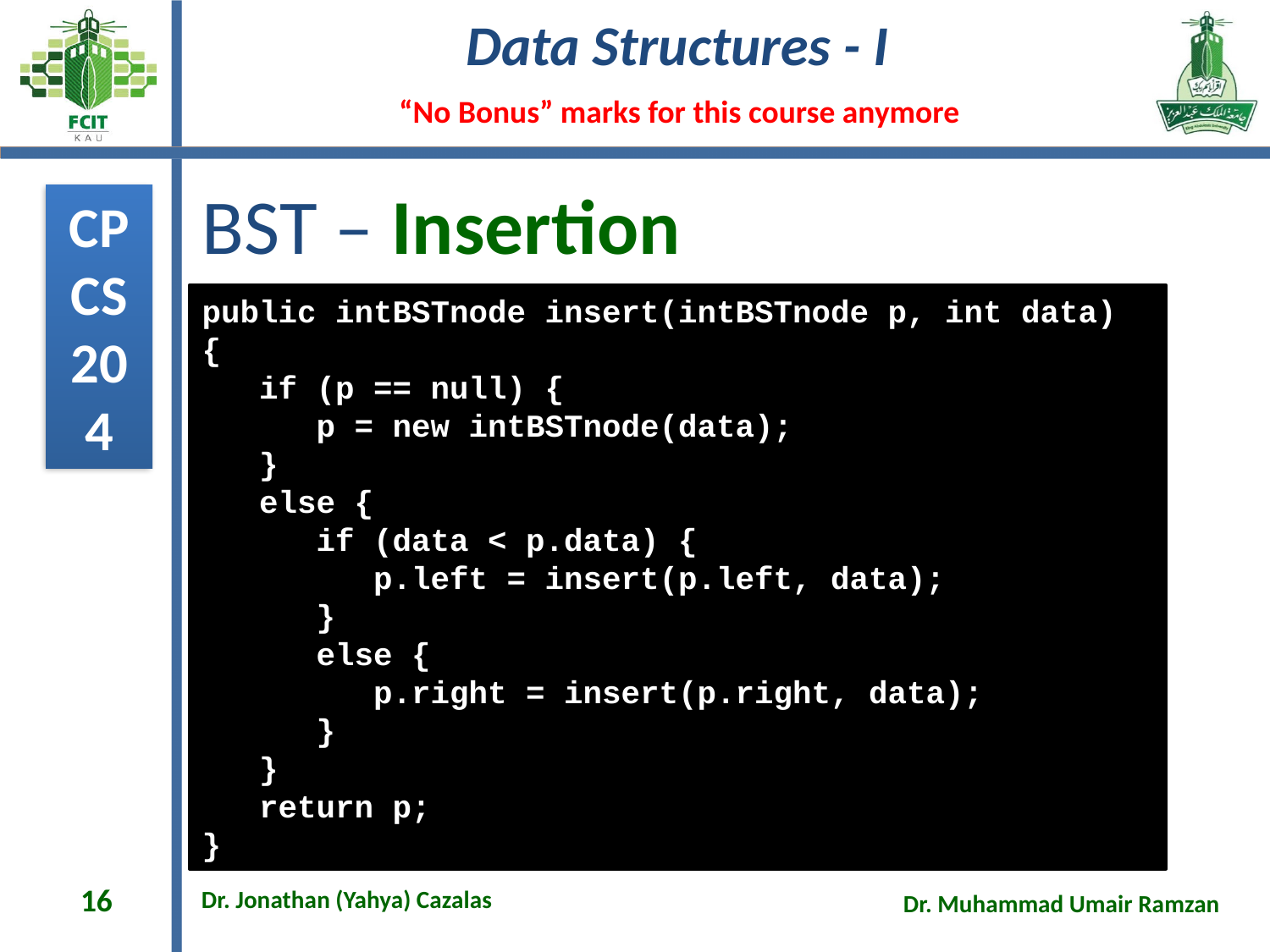

# BST – Insertion
public intBSTnode insert(intBSTnode p, int data) {
   if (p == null) {
      p = new intBSTnode(data);
   }
   else {
      if (data < p.data) {
         p.left = insert(p.left, data);
      }
      else {
         p.right = insert(p.right, data);
      }
   }
   return p;
}
16